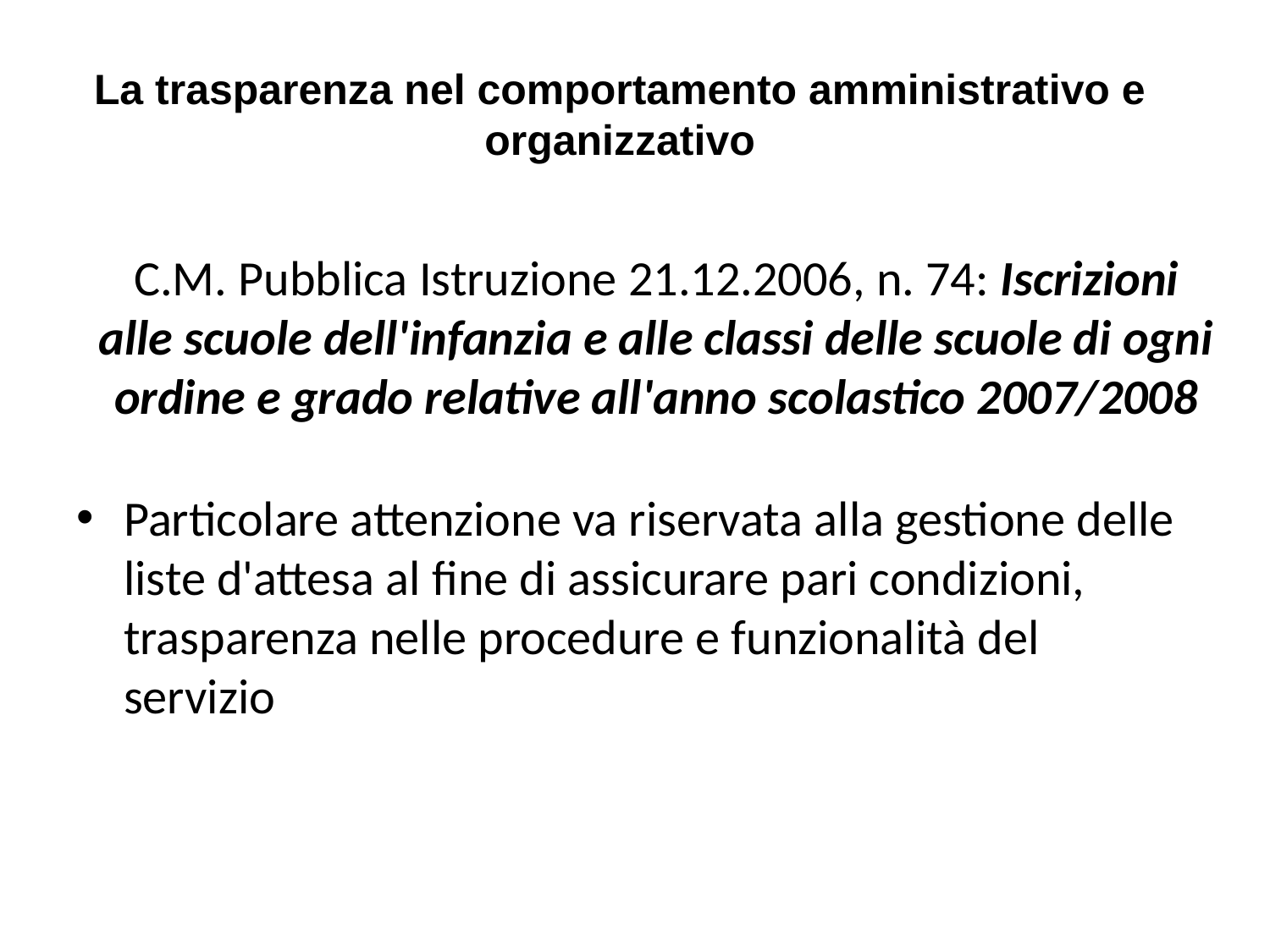

La trasparenza nel comportamento amministrativo e organizzativo
# C.M. Pubblica Istruzione 21.12.2006, n. 74: Iscrizioni alle scuole dell'infanzia e alle classi delle scuole di ogni ordine e grado relative all'anno scolastico 2007/2008

Particolare attenzione va riservata alla gestione delle liste d'attesa al fine di assicurare pari condizioni, trasparenza nelle procedure e funzionalità del servizio